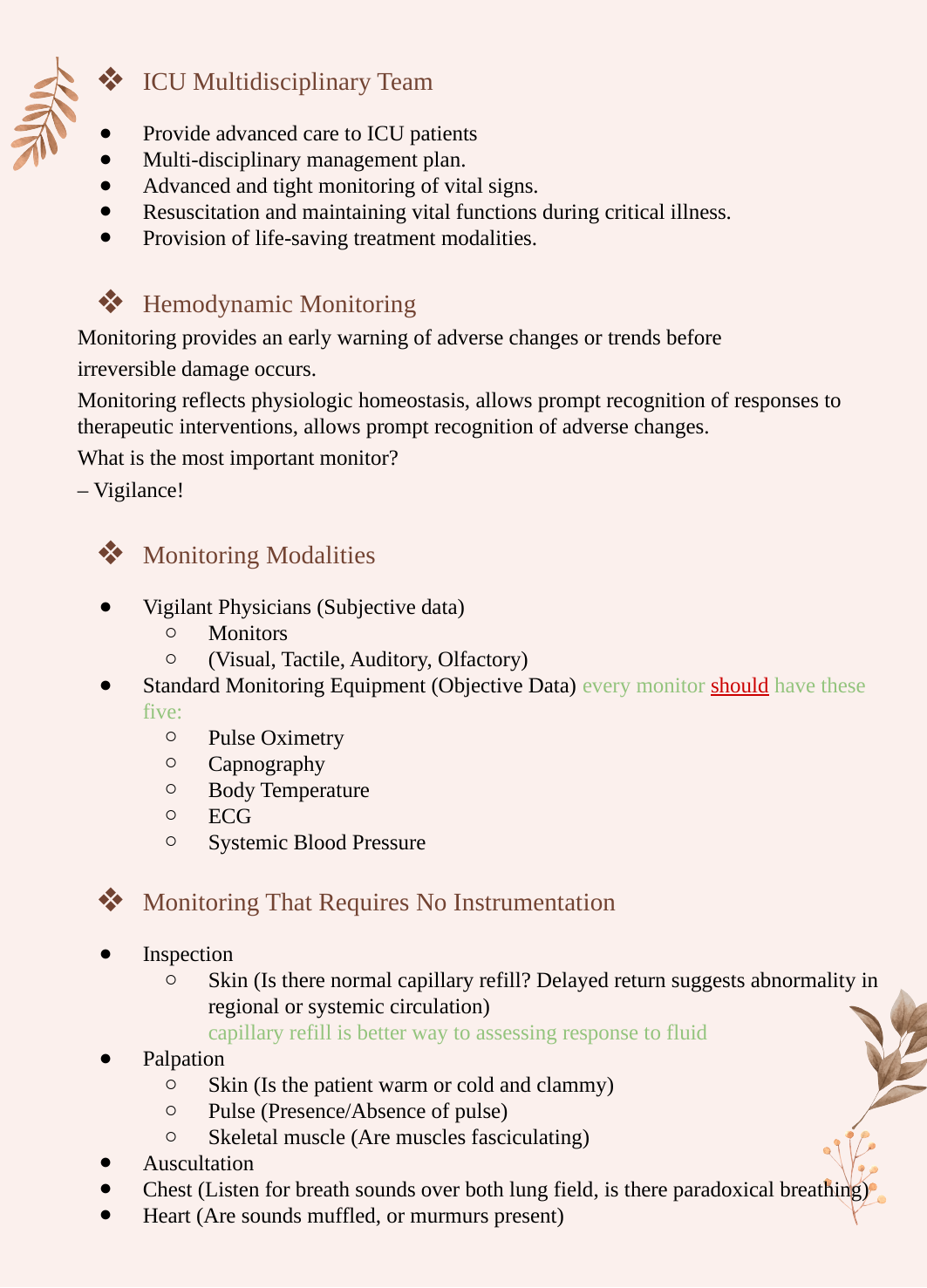

ICU Multidisciplinary Team

Provide advanced care to ICU patients
Multi-disciplinary management plan.
Advanced and tight monitoring of vital signs.
Resuscitation and maintaining vital functions during critical illness.
Provision of life-saving treatment modalities.

Hemodynamic Monitoring
Monitoring provides an early warning of adverse changes or trends before
irreversible damage occurs.
Monitoring reflects physiologic homeostasis, allows prompt recognition of responses to therapeutic interventions, allows prompt recognition of adverse changes.
What is the most important monitor?
– Vigilance!

Monitoring Modalities

Vigilant Physicians (Subjective data)
Monitors
(Visual, Tactile, Auditory, Olfactory)
Standard Monitoring Equipment (Objective Data) every monitor should have these five:
Pulse Oximetry
Capnography
Body Temperature
ECG
Systemic Blood Pressure

Monitoring That Requires No Instrumentation

Inspection
Skin (Is there normal capillary refill? Delayed return suggests abnormality in regional or systemic circulation)
capillary refill is better way to assessing response to fluid
Palpation
Skin (Is the patient warm or cold and clammy)
Pulse (Presence/Absence of pulse)
Skeletal muscle (Are muscles fasciculating)
Auscultation
Chest (Listen for breath sounds over both lung field, is there paradoxical breathing)
Heart (Are sounds muffled, or murmurs present)